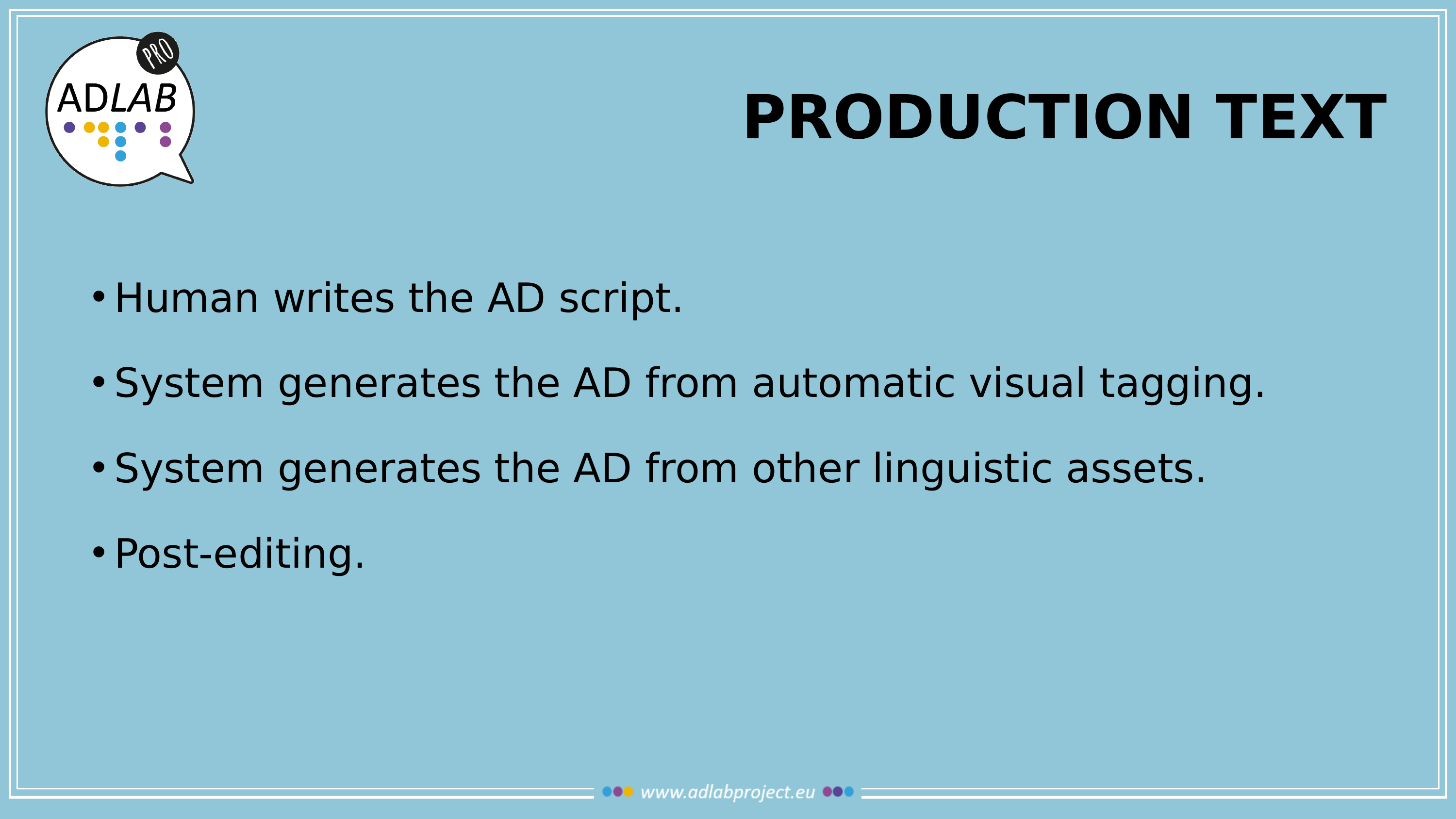

# Production TEXT
Human writes the AD script.
System generates the AD from automatic visual tagging.
System generates the AD from other linguistic assets.
Post-editing.